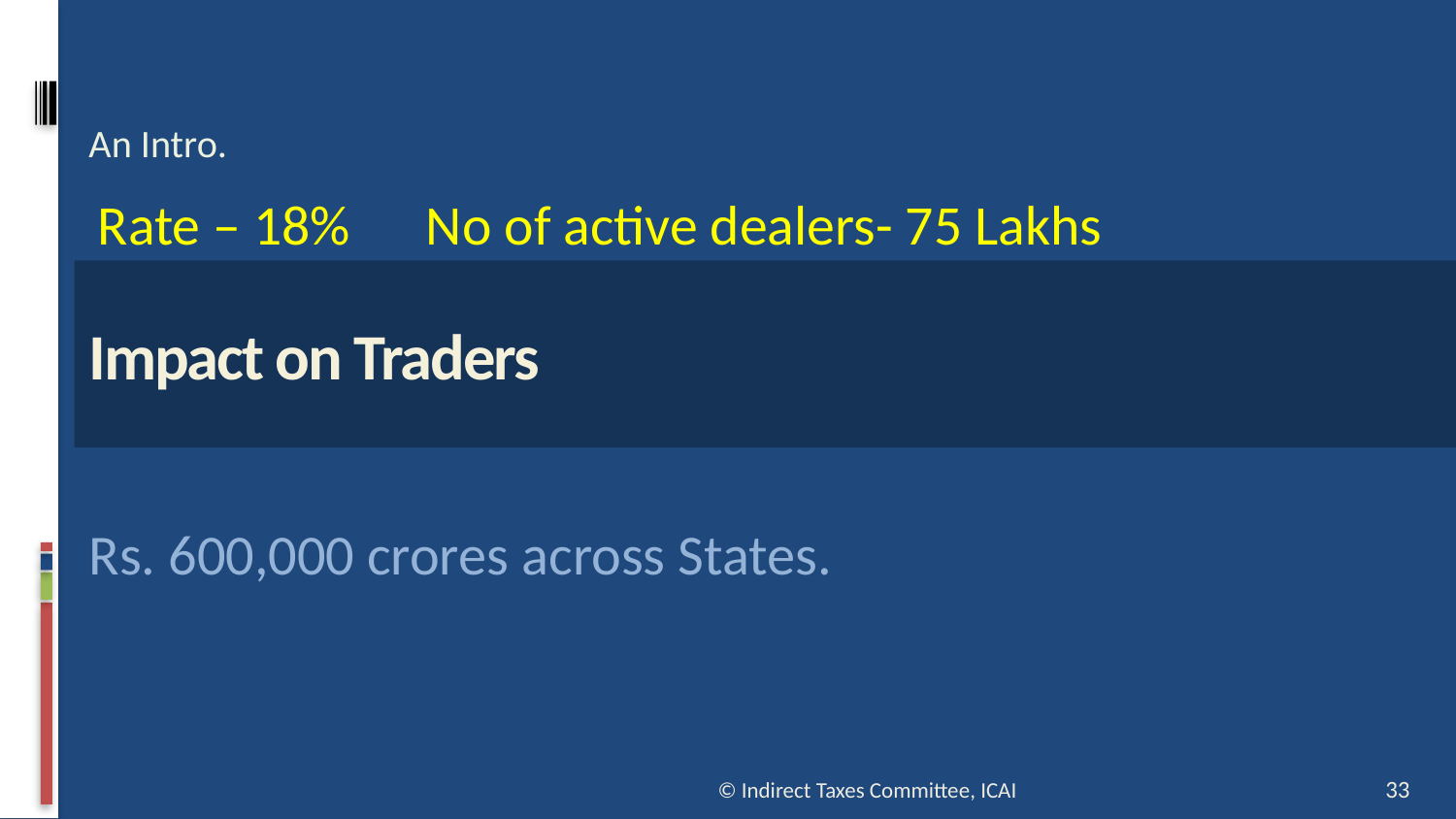

An Intro.
Rate – 18%      No of active dealers- 75 Lakhs
# Impact on Traders
Rs. 600,000 crores across States.
© Indirect Taxes Committee, ICAI
33